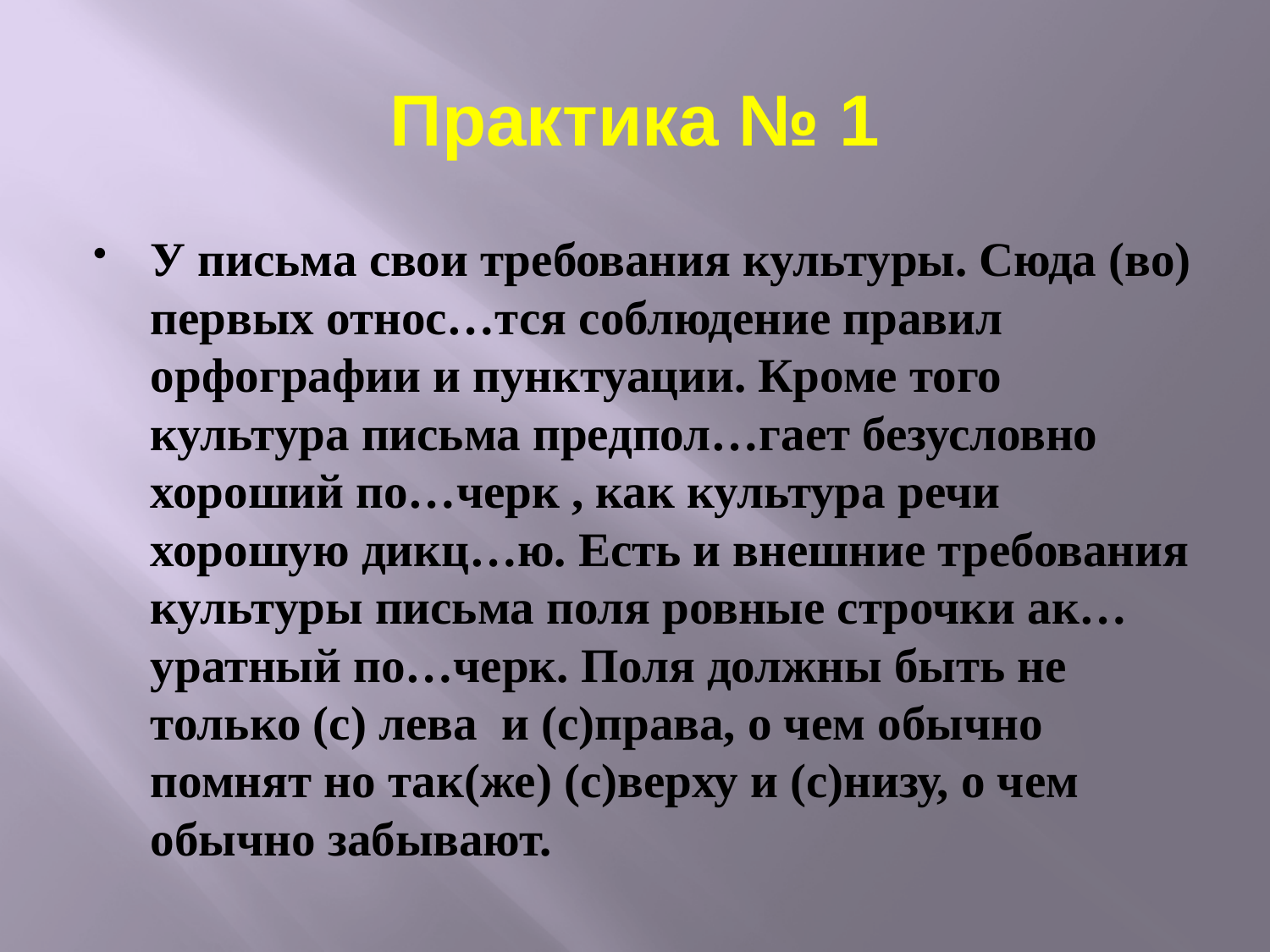

# Практика № 1
У письма свои требования культуры. Сюда (во) первых относ…тся соблюдение правил орфографии и пунктуации. Кроме того культура письма предпол…гает безусловно хороший по…черк , как культура речи хорошую дикц…ю. Есть и внешние требования культуры письма поля ровные строчки ак…уратный по…черк. Поля должны быть не только (с) лева  и (с)права, о чем обычно помнят но так(же) (с)верху и (с)низу, о чем обычно забывают.